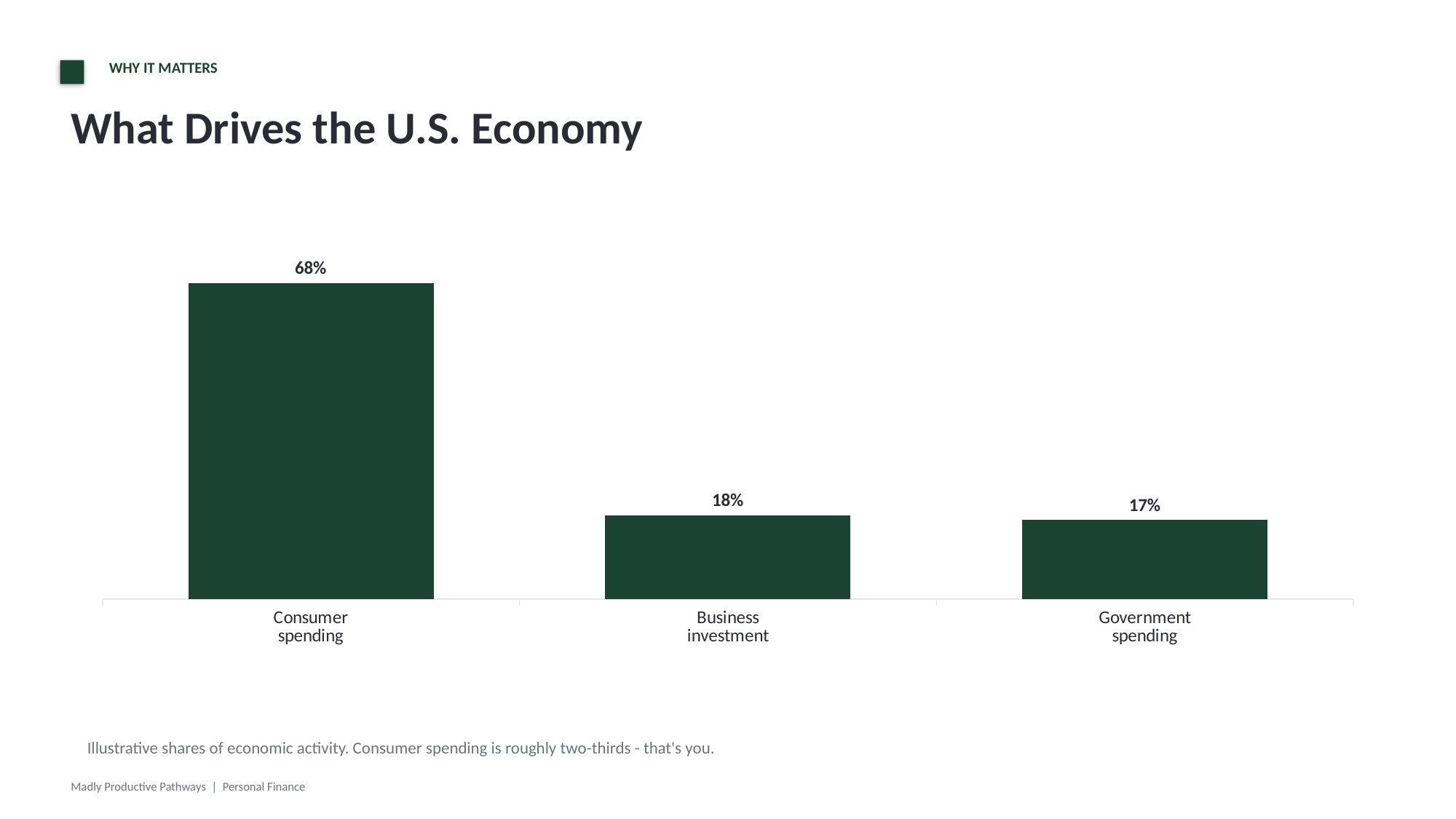

WHY IT MATTERS

What Drives the U.S. Economy

### Chart

| Category |  |
|---|---|
| Consumer
spending | 68.0 |
| Business
investment | 18.0 |
| Government
spending | 17.0 |
Illustrative shares of economic activity. Consumer spending is roughly two-thirds - that's you.
Madly Productive Pathways  |  Personal Finance